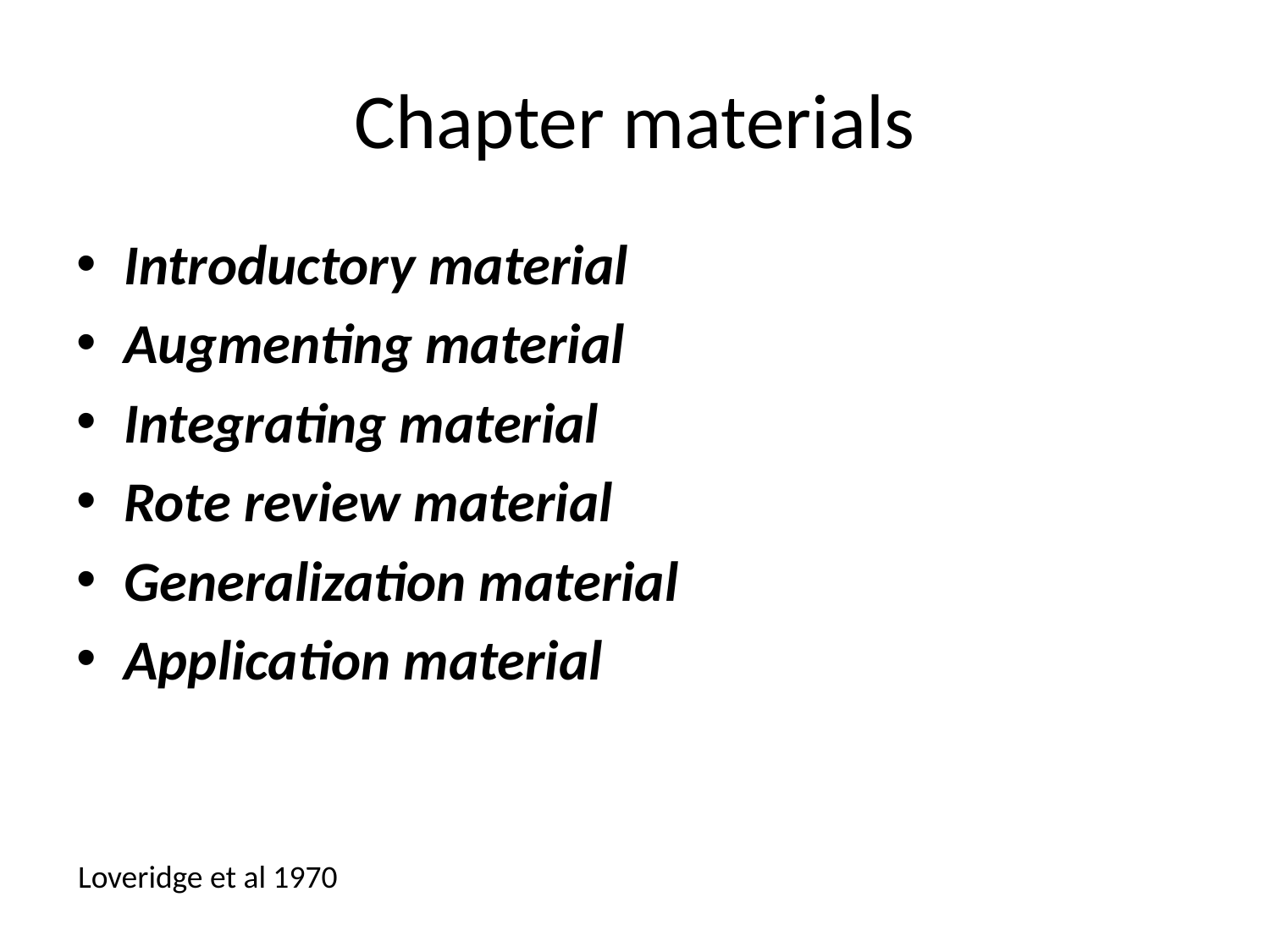

# Chapter materials
Introductory material
Augmenting material
Integrating material
Rote review material
Generalization material
Application material

Loveridge et al 1970